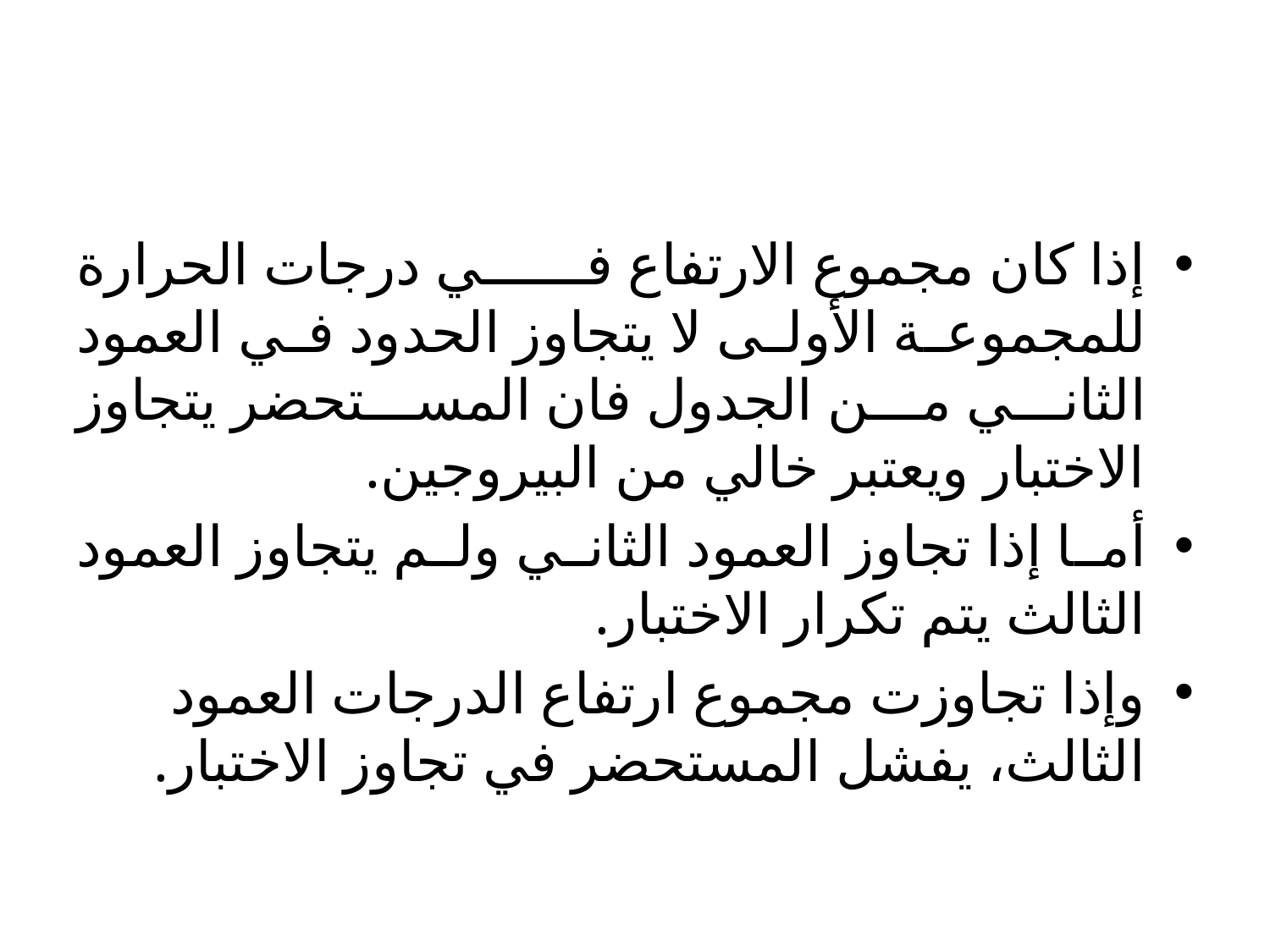

#
إذا كان مجموع الارتفاع في درجات الحرارة للمجموعة الأولى لا يتجاوز الحدود في العمود الثاني من الجدول فان المستحضر يتجاوز الاختبار ويعتبر خالي من البيروجين.
أما إذا تجاوز العمود الثاني ولم يتجاوز العمود الثالث يتم تكرار الاختبار.
وإذا تجاوزت مجموع ارتفاع الدرجات العمود الثالث، يفشل المستحضر في تجاوز الاختبار.